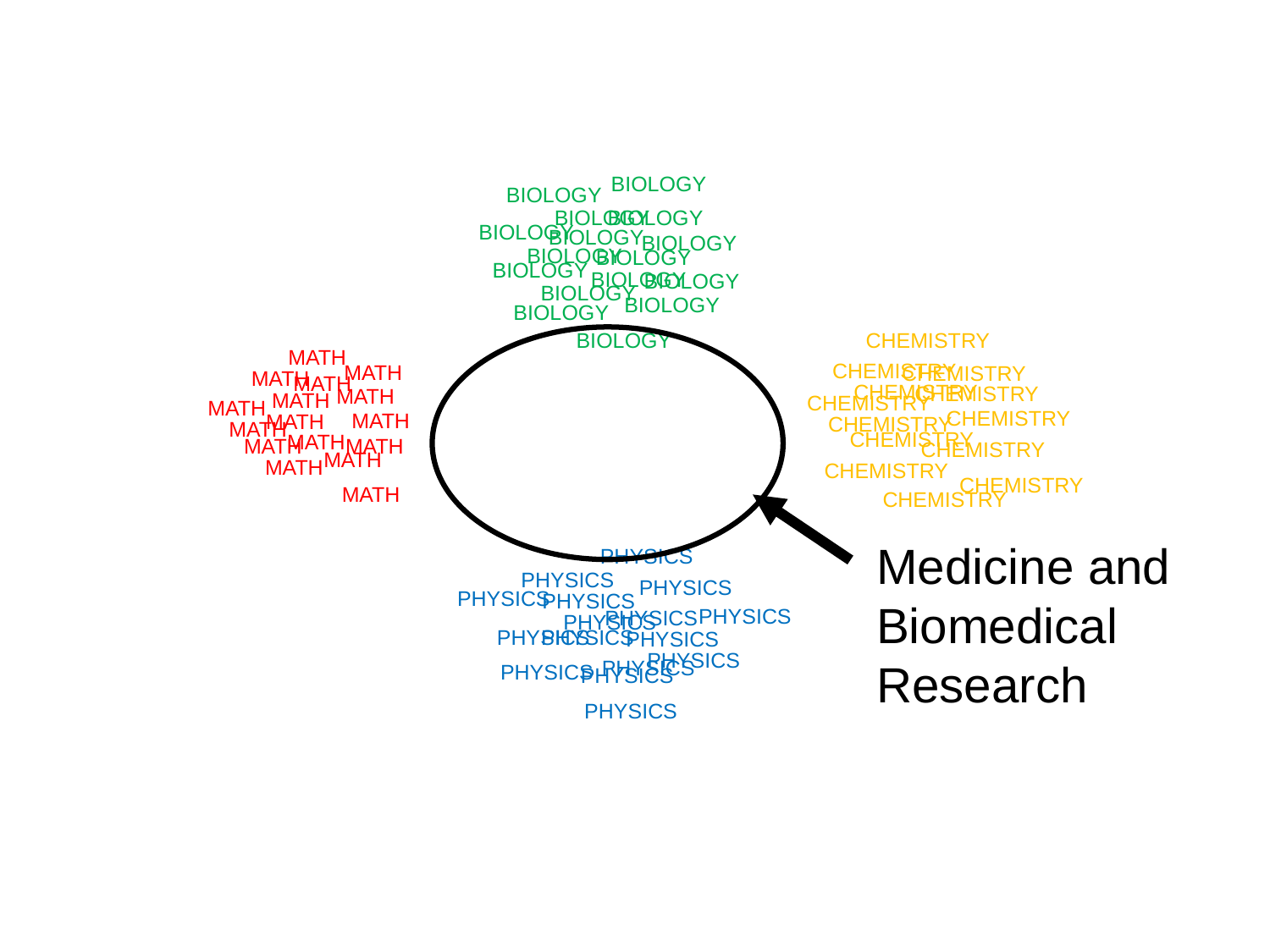

BIOLOGY
BIOLOGY
BIOLOGY
BIOLOGY
BIOLOGY
BIOLOGY
BIOLOGY
BIOLOGY
BIOLOGY
BIOLOGY
BIOLOGY
BIOLOGY
BIOLOGY
BIOLOGY
BIOLOGY
CHEMISTRY
BIOLOGY

Medicine and
Biomedical
Research
MATH
CHEMISTRY
MATH
CHEMISTRY
MATH
MATH
CHEMISTRY
CHEMISTRY
MATH
MATH
CHEMISTRY
MATH
CHEMISTRY
MATH
MATH
CHEMISTRY
MATH
CHEMISTRY
MATH
MATH
MATH
CHEMISTRY
MATH
MATH
CHEMISTRY
CHEMISTRY
MATH
CHEMISTRY
PHYSICS
PHYSICS
PHYSICS
PHYSICS
PHYSICS
PHYSICS
PHYSICS
PHYSICS
PHYSICS
PHYSICS
PHYSICS
PHYSICS
PHYSICS
PHYSICS
PHYSICS
PHYSICS